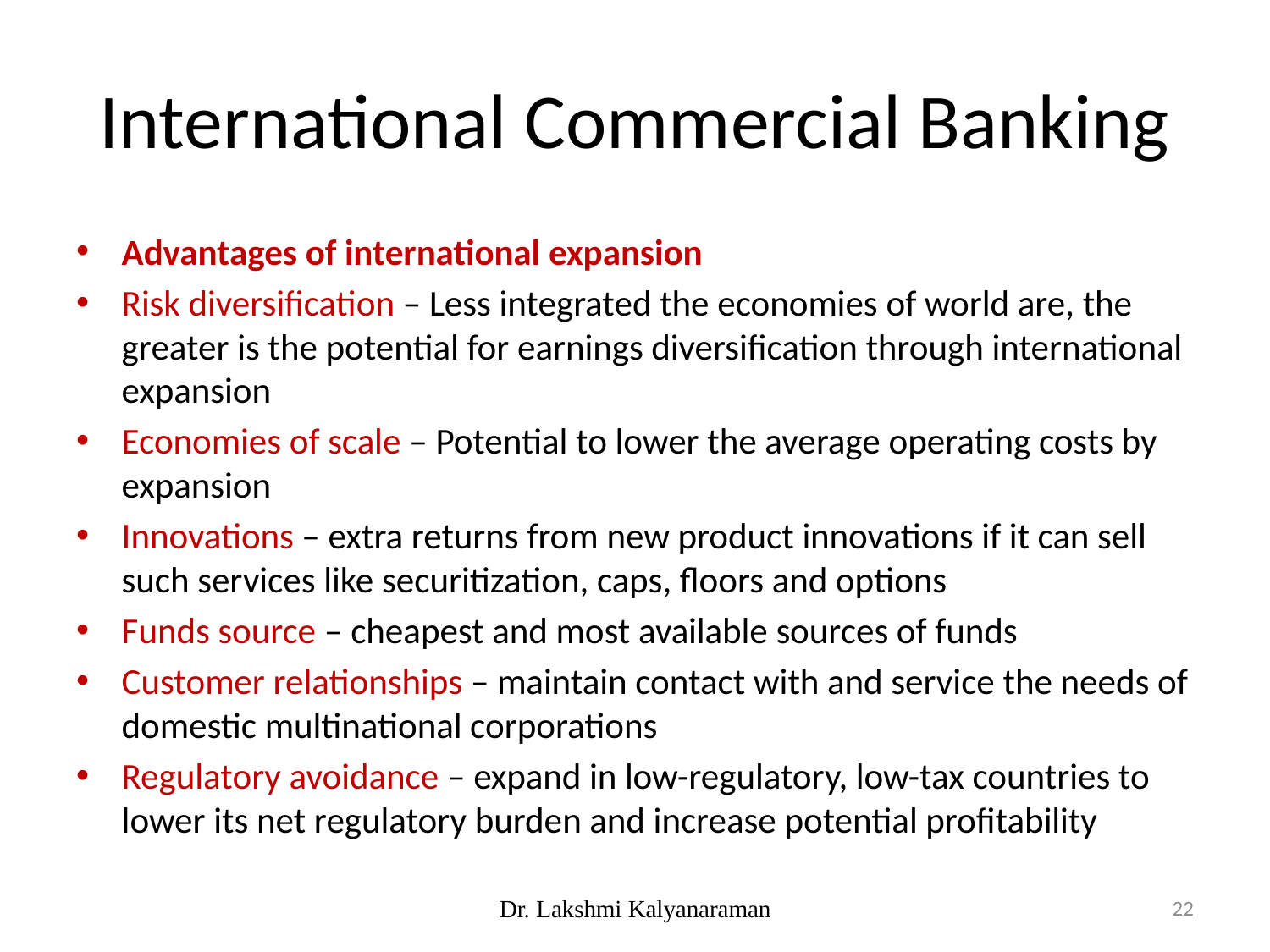

# International Commercial Banking
Advantages of international expansion
Risk diversification – Less integrated the economies of world are, the greater is the potential for earnings diversification through international expansion
Economies of scale – Potential to lower the average operating costs by expansion
Innovations – extra returns from new product innovations if it can sell such services like securitization, caps, floors and options
Funds source – cheapest and most available sources of funds
Customer relationships – maintain contact with and service the needs of domestic multinational corporations
Regulatory avoidance – expand in low-regulatory, low-tax countries to lower its net regulatory burden and increase potential profitability

Dr. Lakshmi Kalyanaraman
22